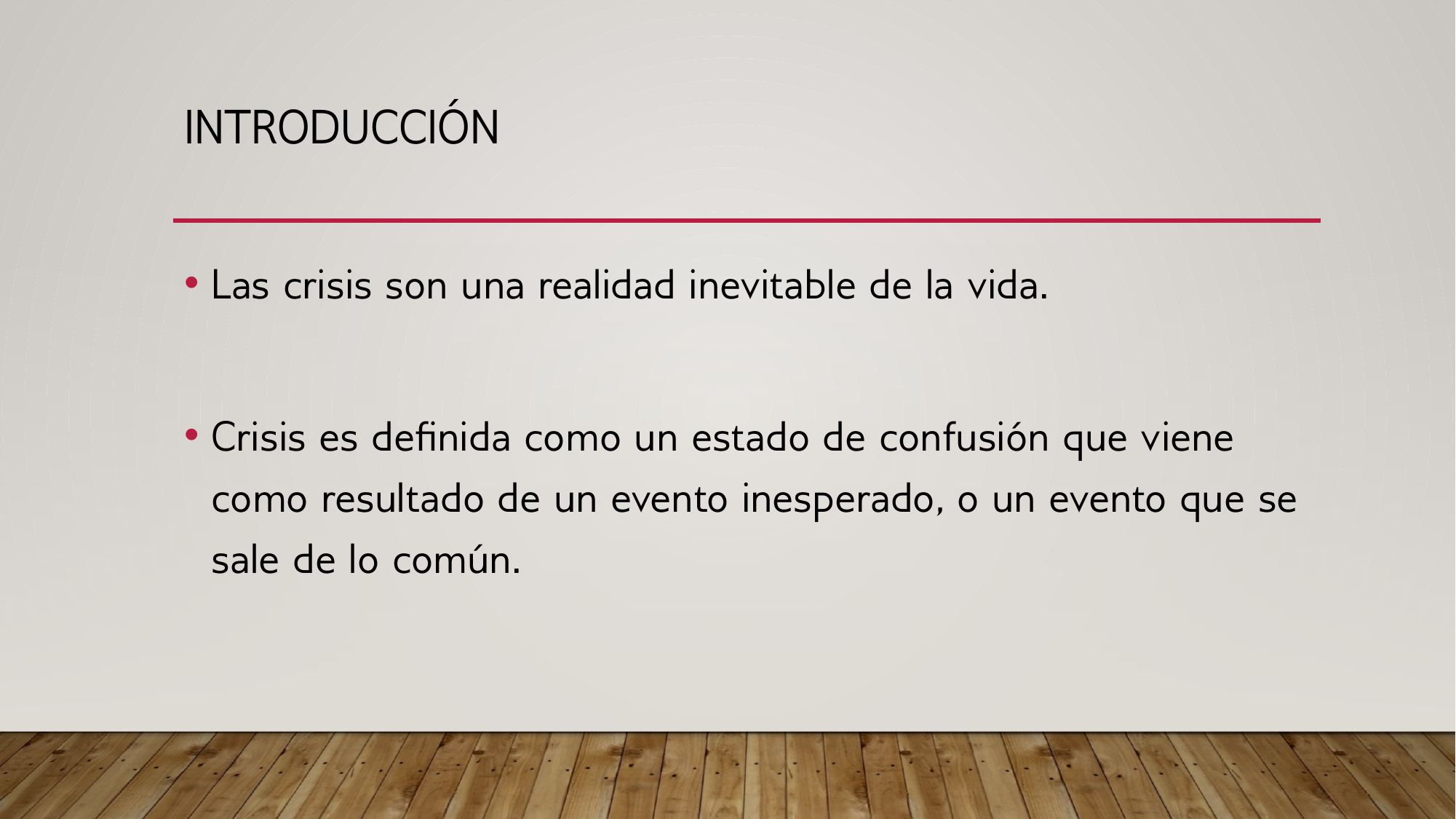

# introducción
Las crisis son una realidad inevitable de la vida.

Crisis es definida como un estado de confusión que viene como resultado de un evento inesperado, o un evento que se sale de lo común.